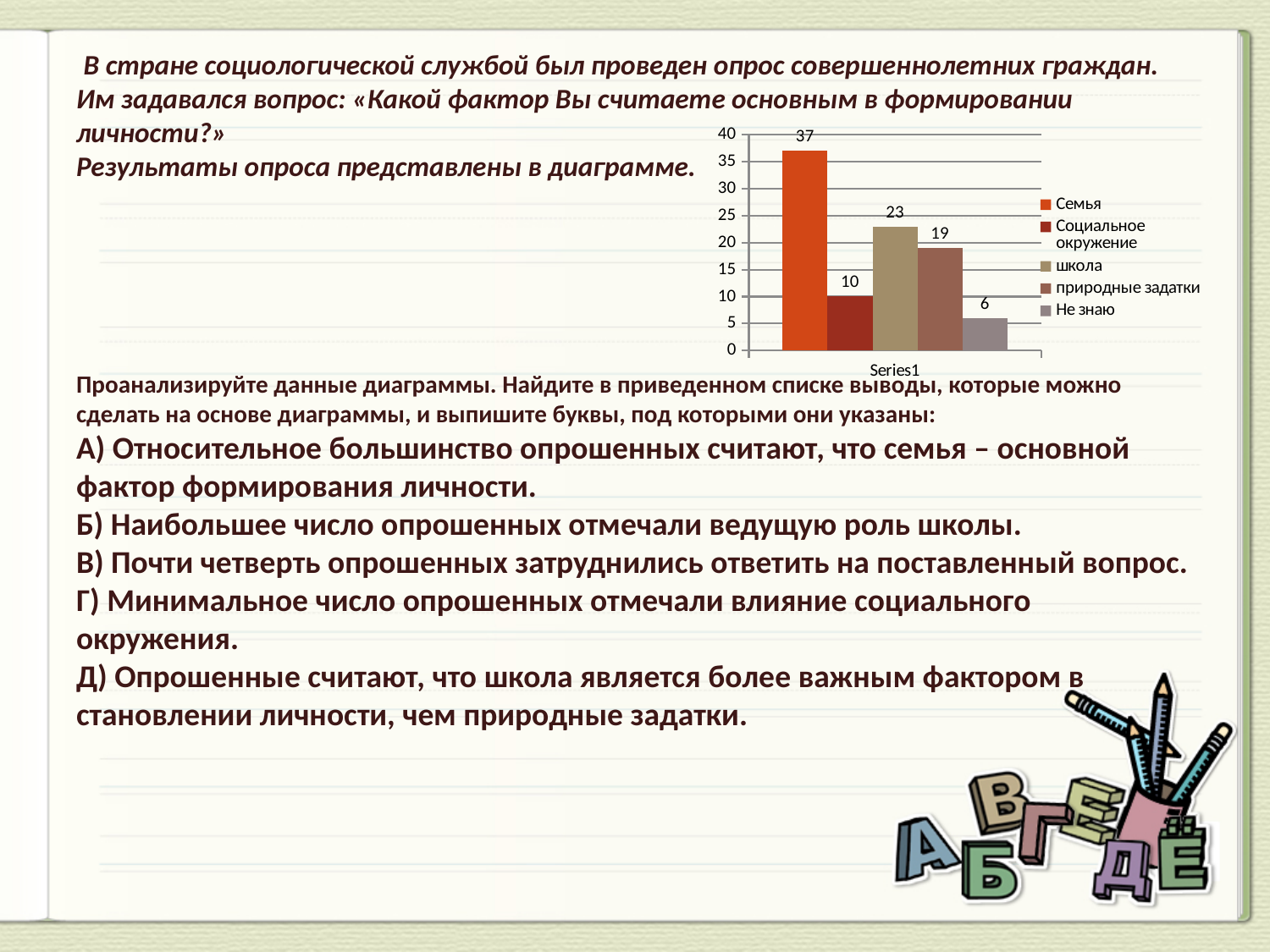

# В стране социологической службой был проведен опрос совершеннолетних граждан. Им задавался вопрос: «Какой фактор Вы считаете основным в формировании личности?» Результаты опроса представлены в диаграмме.   Проанализируйте данные диаграммы. Найдите в приведенном списке выводы, которые можно сделать на основе диаграммы, и выпишите буквы, под которыми они указаны: А) Относительное большинство опрошенных считают, что семья – основной фактор формирования личности. Б) Наибольшее число опрошенных отмечали ведущую роль школы. В) Почти четверть опрошенных затруднились ответить на поставленный вопрос. Г) Минимальное число опрошенных отмечали влияние социального окружения. Д) Опрошенные считают, что школа является более важным фактором в становлении личности, чем природные задатки.

### Chart

| Category | Семья | Социальное окружение | школа | природные задатки | Не знаю |
|---|---|---|---|---|---|
|  | 37.0 | 10.0 | 23.0 | 19.0 | 6.0 |